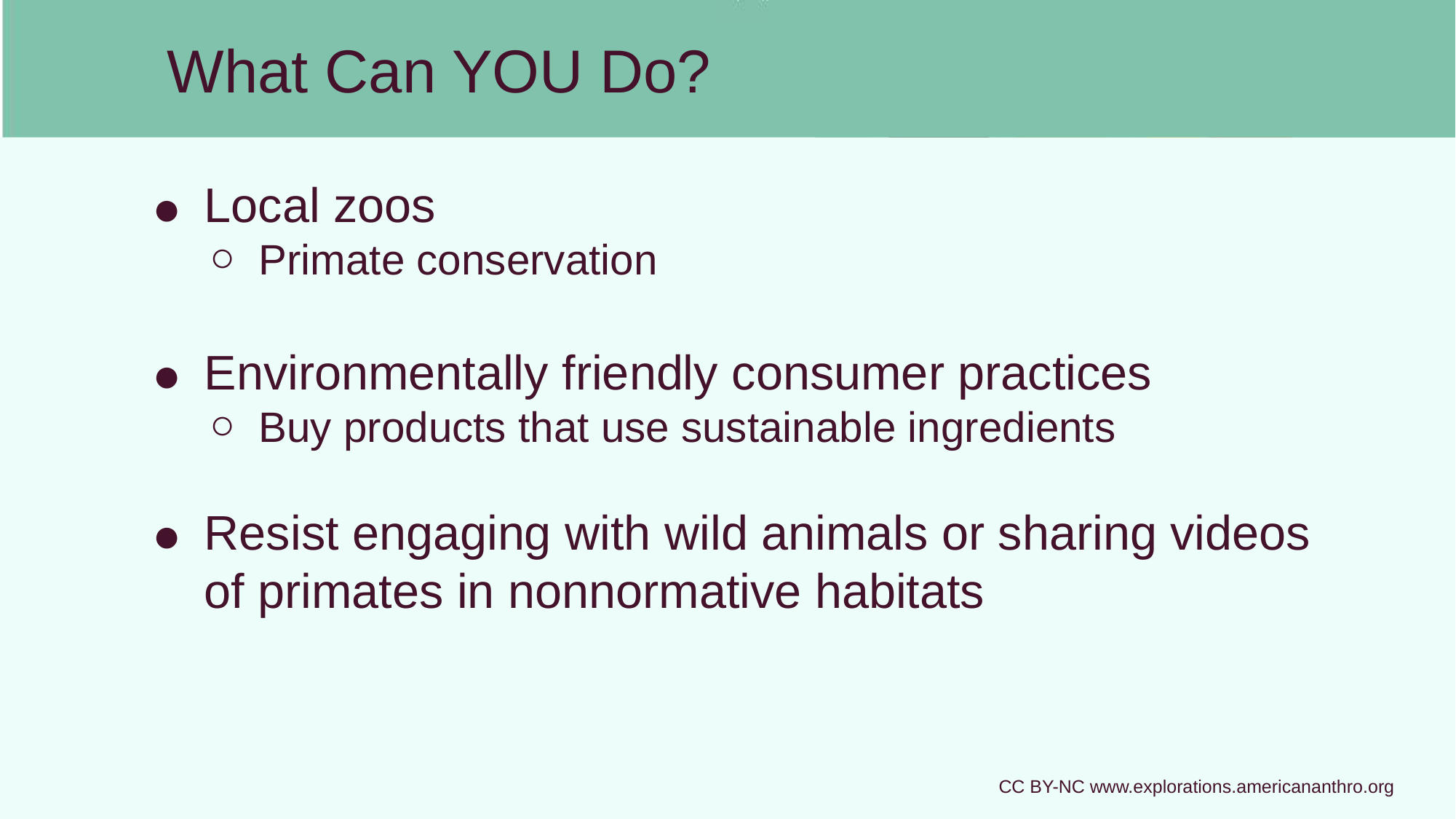

# What Can YOU Do?
Local zoos
Primate conservation

Environmentally friendly consumer practices
Buy products that use sustainable ingredients

Resist engaging with wild animals or sharing videos of primates in nonnormative habitats